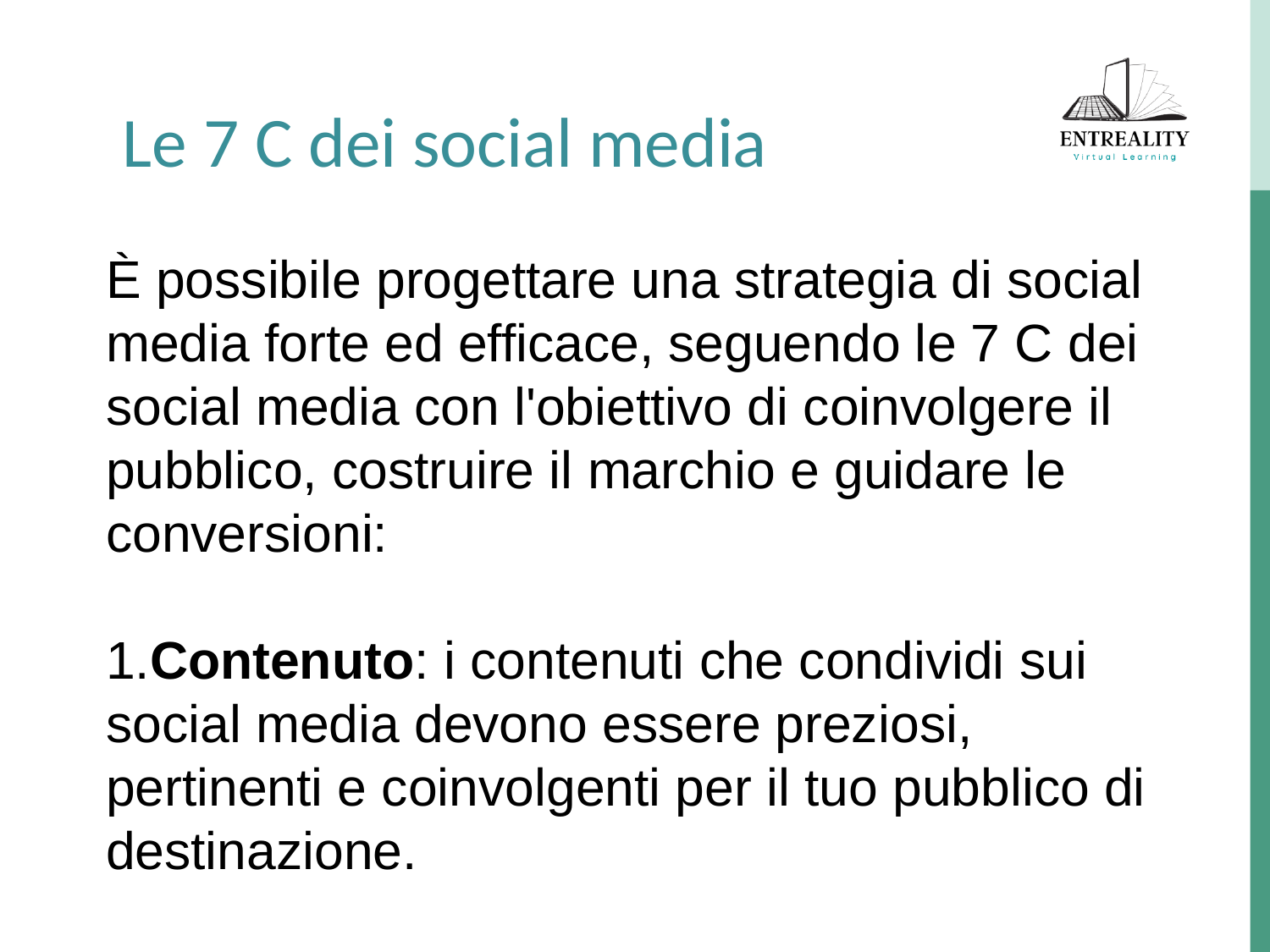

Le 7 C dei social media
È possibile progettare una strategia di social media forte ed efficace, seguendo le 7 C dei social media con l'obiettivo di coinvolgere il pubblico, costruire il marchio e guidare le conversioni:

1.Contenuto: i contenuti che condividi sui social media devono essere preziosi, pertinenti e coinvolgenti per il tuo pubblico di destinazione.